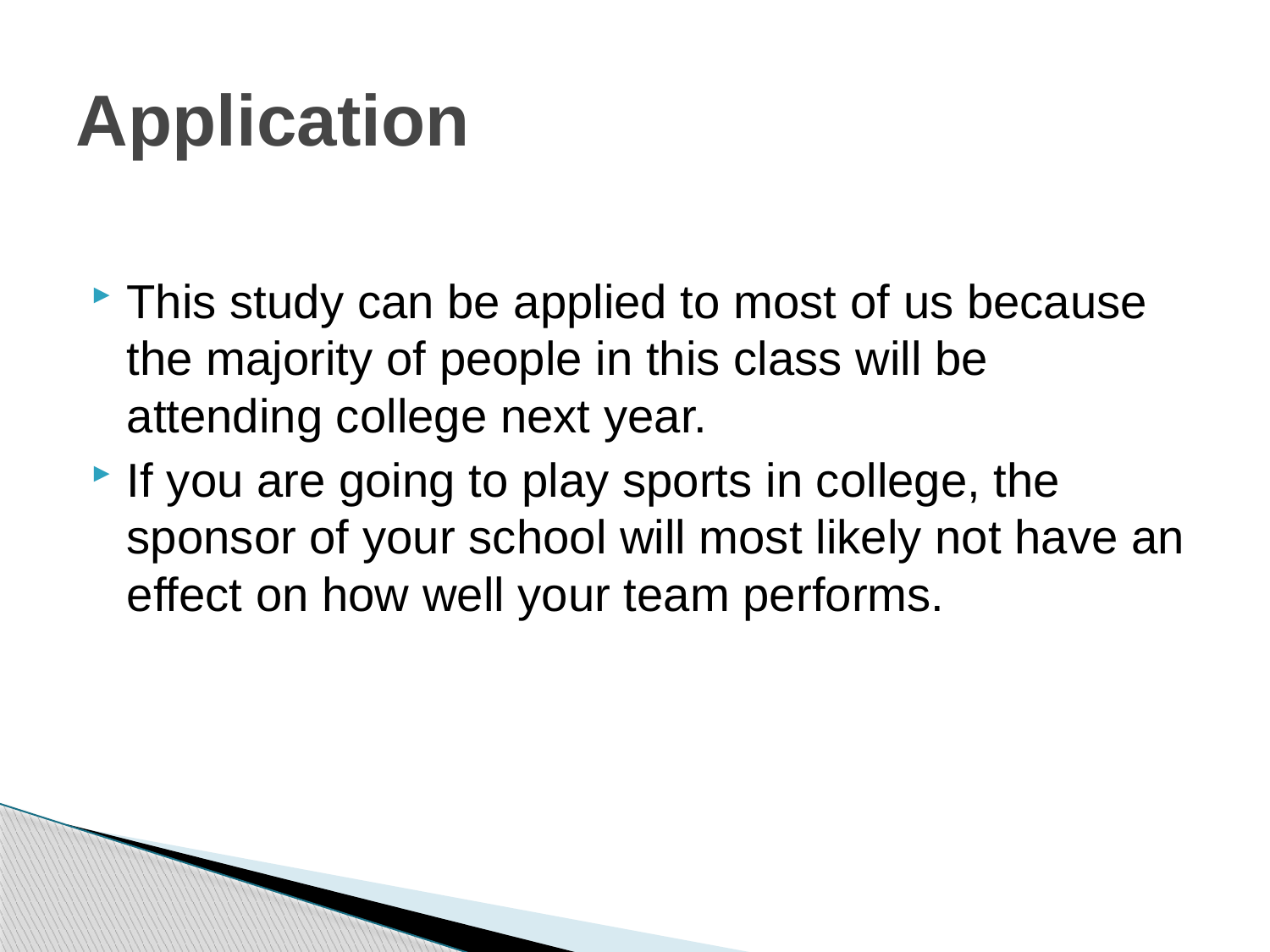

# Application
This study can be applied to most of us because the majority of people in this class will be attending college next year.
If you are going to play sports in college, the sponsor of your school will most likely not have an effect on how well your team performs.